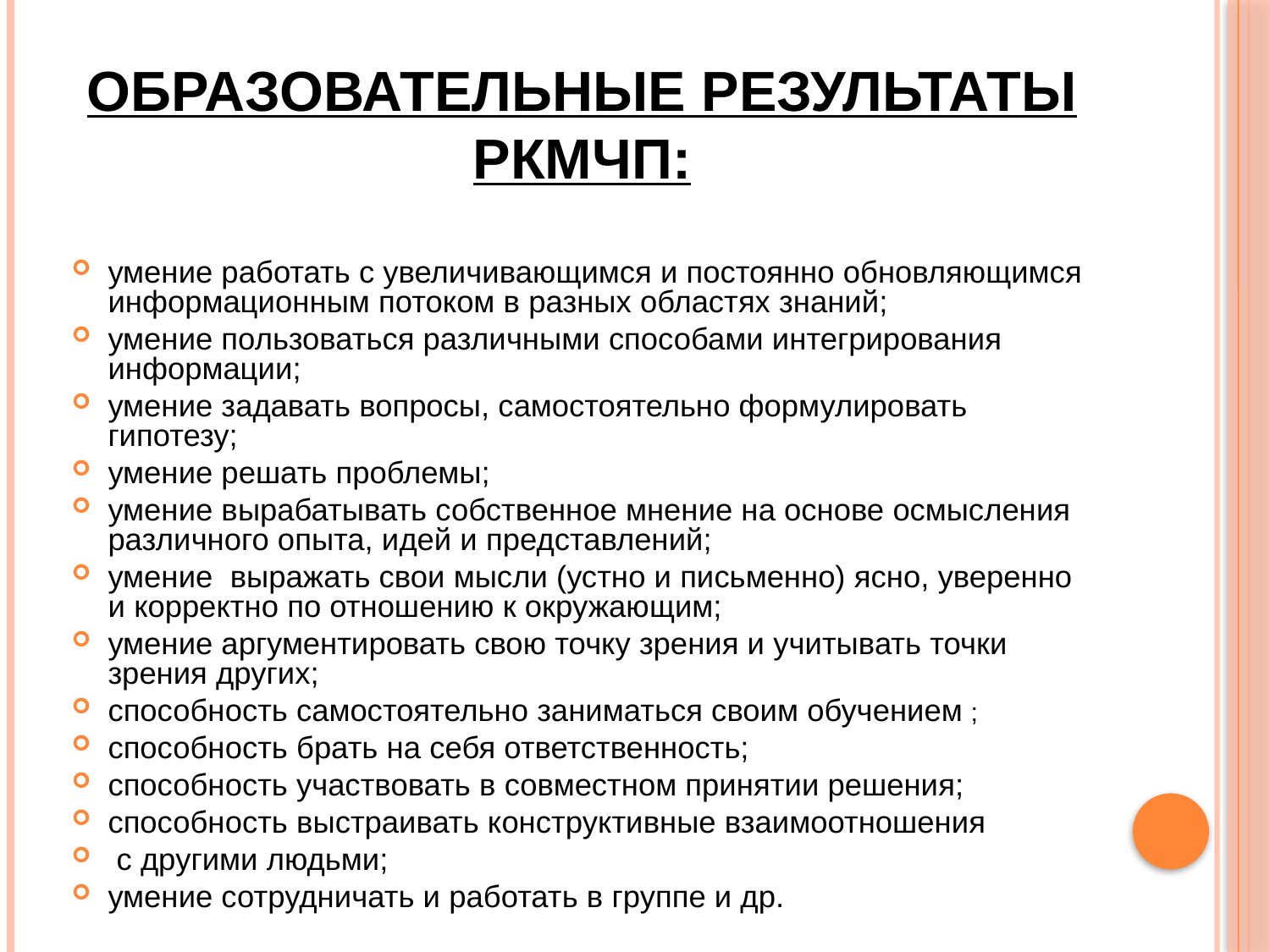

# Образовательные результаты РКМЧП:

умение работать с увеличивающимся и постоянно обновляющимся информационным потоком в разных областях знаний;
умение пользоваться различными способами интегрирования информации;
умение задавать вопросы, самостоятельно формулировать гипотезу;
умение решать проблемы;
умение вырабатывать собственное мнение на основе осмысления различного опыта, идей и представлений;
умение  выражать свои мысли (устно и письменно) ясно, уверенно и корректно по отношению к окружающим;
умение аргументировать свою точку зрения и учитывать точки зрения других;
способность самостоятельно заниматься своим обучением ;
способность брать на себя ответственность;
способность участвовать в совместном принятии решения;
способность выстраивать конструктивные взаимоотношения
 с другими людьми;
умение сотрудничать и работать в группе и др.